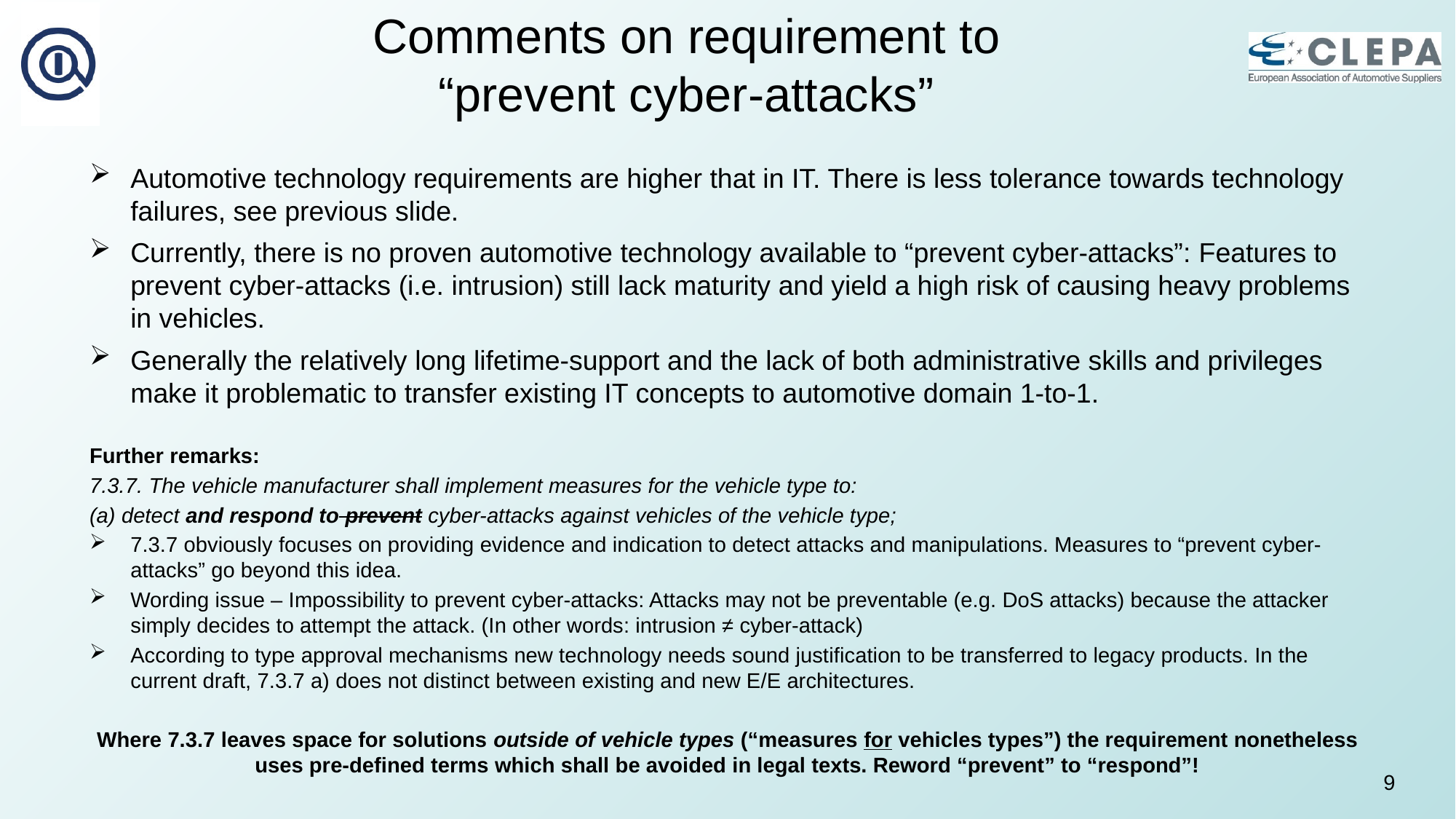

# Comments on requirement to “prevent cyber-attacks”
Automotive technology requirements are higher that in IT. There is less tolerance towards technology failures, see previous slide.
Currently, there is no proven automotive technology available to “prevent cyber-attacks”: Features to prevent cyber-attacks (i.e. intrusion) still lack maturity and yield a high risk of causing heavy problems in vehicles.
Generally the relatively long lifetime-support and the lack of both administrative skills and privileges make it problematic to transfer existing IT concepts to automotive domain 1-to-1.

Further remarks:
7.3.7. The vehicle manufacturer shall implement measures for the vehicle type to:
(a) detect and respond to prevent cyber-attacks against vehicles of the vehicle type;
7.3.7 obviously focuses on providing evidence and indication to detect attacks and manipulations. Measures to “prevent cyber-attacks” go beyond this idea.
Wording issue – Impossibility to prevent cyber-attacks: Attacks may not be preventable (e.g. DoS attacks) because the attacker simply decides to attempt the attack. (In other words: intrusion ≠ cyber-attack)
According to type approval mechanisms new technology needs sound justification to be transferred to legacy products. In the current draft, 7.3.7 a) does not distinct between existing and new E/E architectures.

Where 7.3.7 leaves space for solutions outside of vehicle types (“measures for vehicles types”) the requirement nonetheless uses pre-defined terms which shall be avoided in legal texts. Reword “prevent” to “respond”!
9